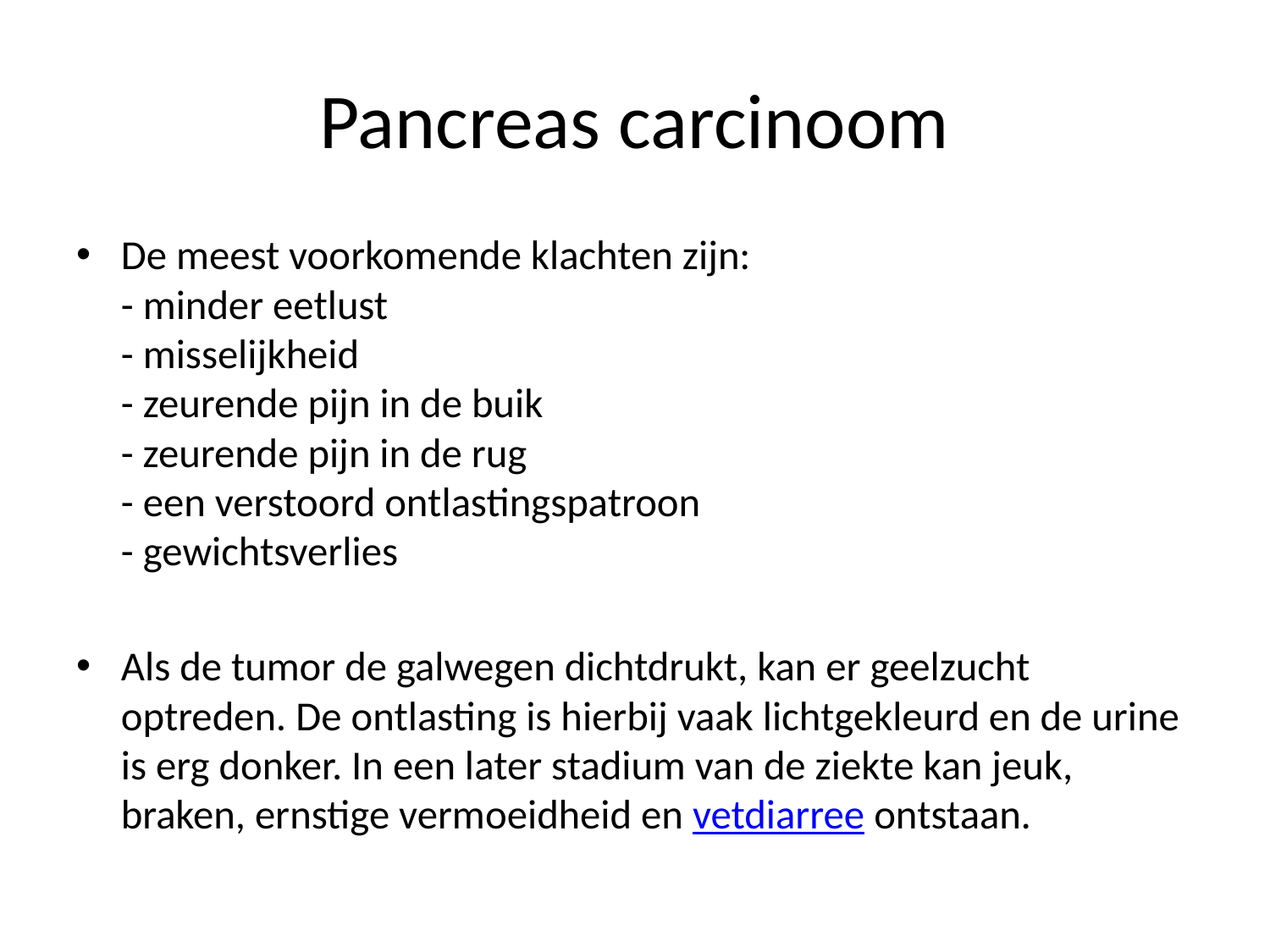

# Pancreas carcinoom
De meest voorkomende klachten zijn:
- minder eetlust
- misselijkheid
- zeurende pijn in de buik
- zeurende pijn in de rug
- een verstoord ontlastingspatroon
- gewichtsverlies

Als de tumor de galwegen dichtdrukt, kan er geelzucht optreden. De ontlasting is hierbij vaak lichtgekleurd en de urine is erg donker. In een later stadium van de ziekte kan jeuk, braken, ernstige vermoeidheid en vetdiarree ontstaan.